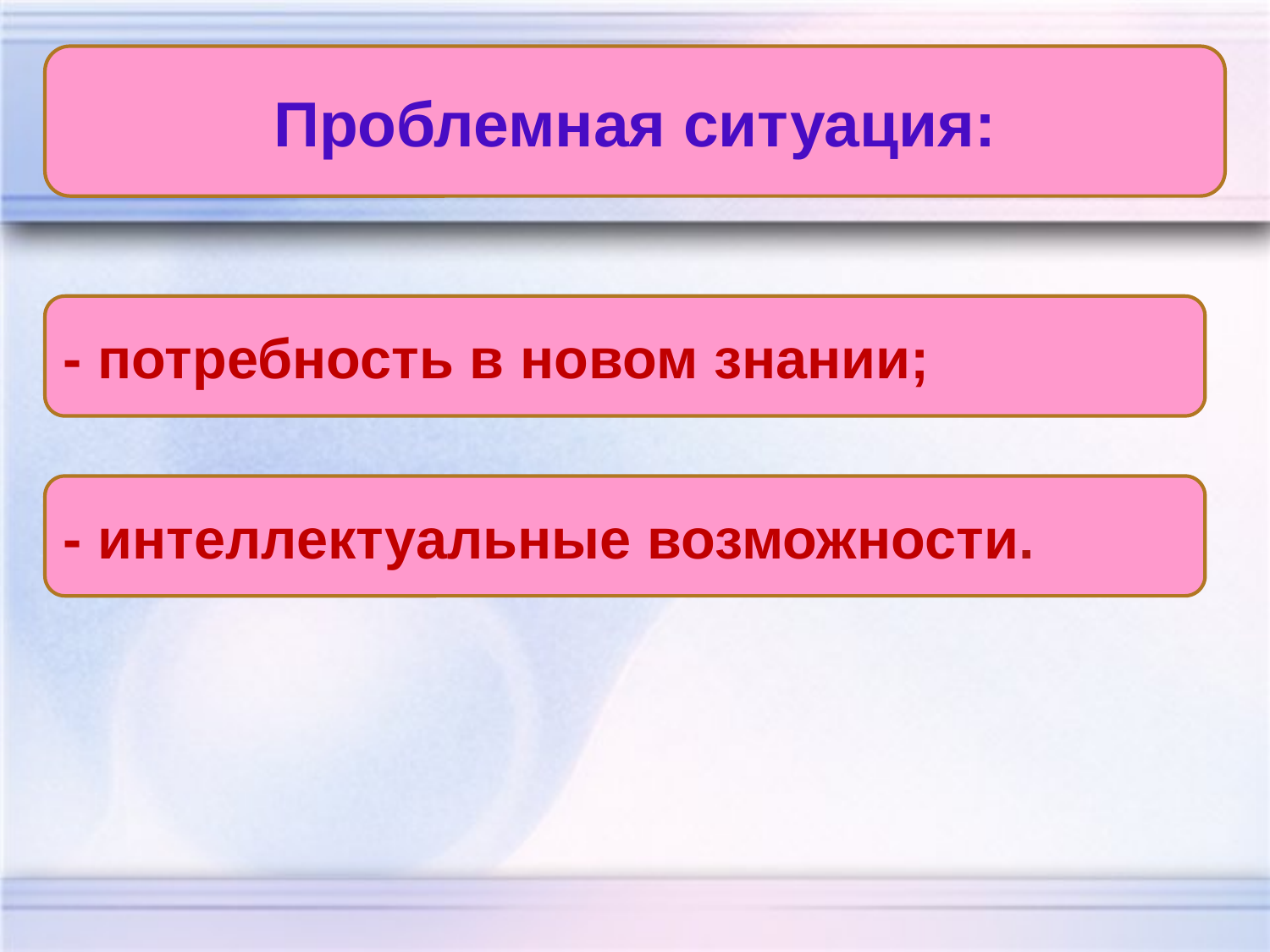

Проблемная ситуация:
- потребность в новом знании;
- интеллектуальные возможности.